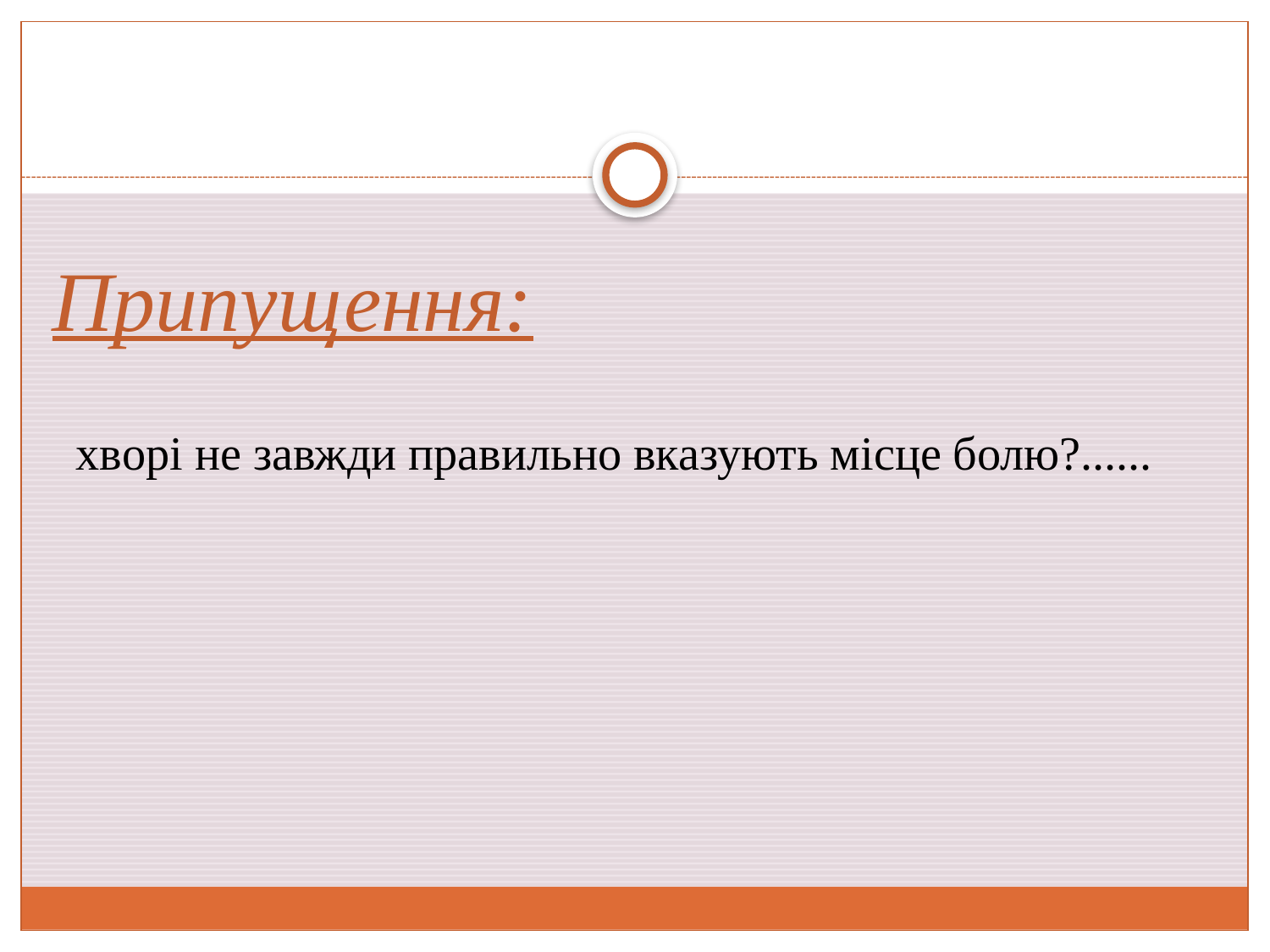

# Припущення:
хворі не завжди правильно вказують місце болю?......